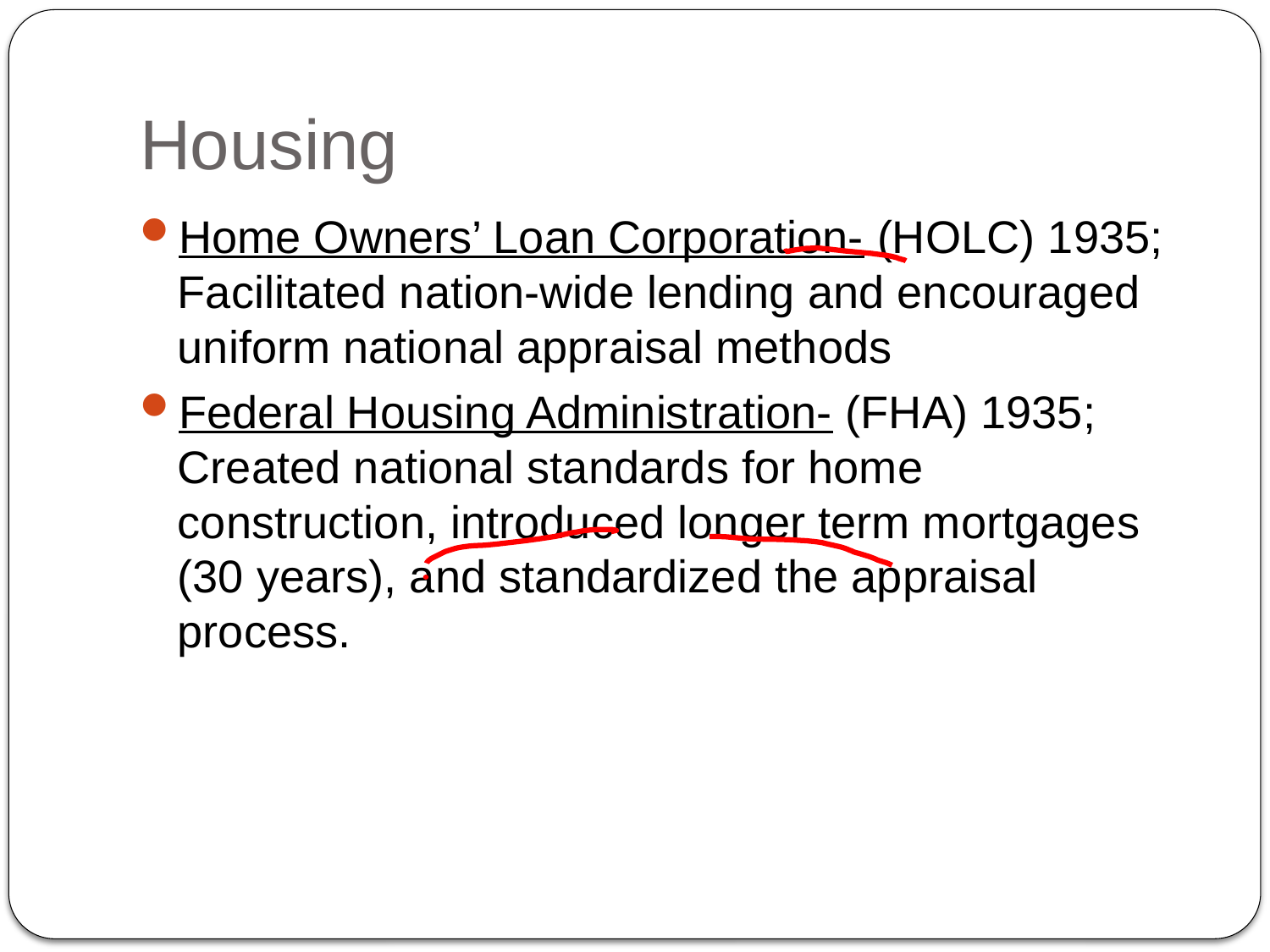

# Housing
Home Owners’ Loan Corporation- (HOLC) 1935; Facilitated nation-wide lending and encouraged uniform national appraisal methods
Federal Housing Administration- (FHA) 1935; Created national standards for home construction, introduced longer term mortgages (30 years), and standardized the appraisal process.